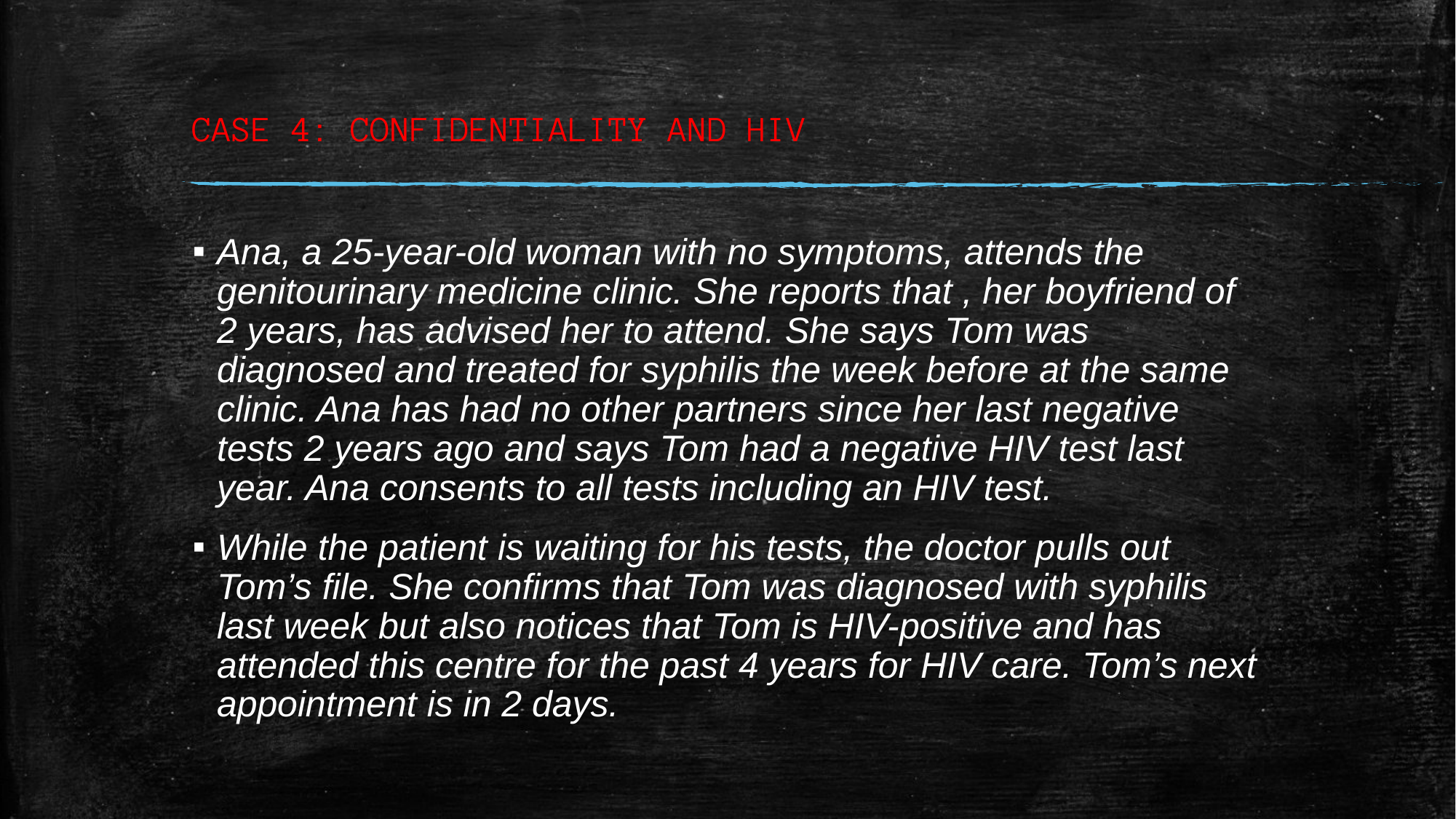

# CASE 4: CONFIDENTIALITY AND HIV
Ana, a 25-year-old woman with no symptoms, attends the genitourinary medicine clinic. She reports that , her boyfriend of 2 years, has advised her to attend. She says Tom was diagnosed and treated for syphilis the week before at the same clinic. Ana has had no other partners since her last negative tests 2 years ago and says Tom had a negative HIV test last year. Ana consents to all tests including an HIV test.
While the patient is waiting for his tests, the doctor pulls out Tom’s file. She confirms that Tom was diagnosed with syphilis last week but also notices that Tom is HIV-positive and has attended this centre for the past 4 years for HIV care. Tom’s next appointment is in 2 days.